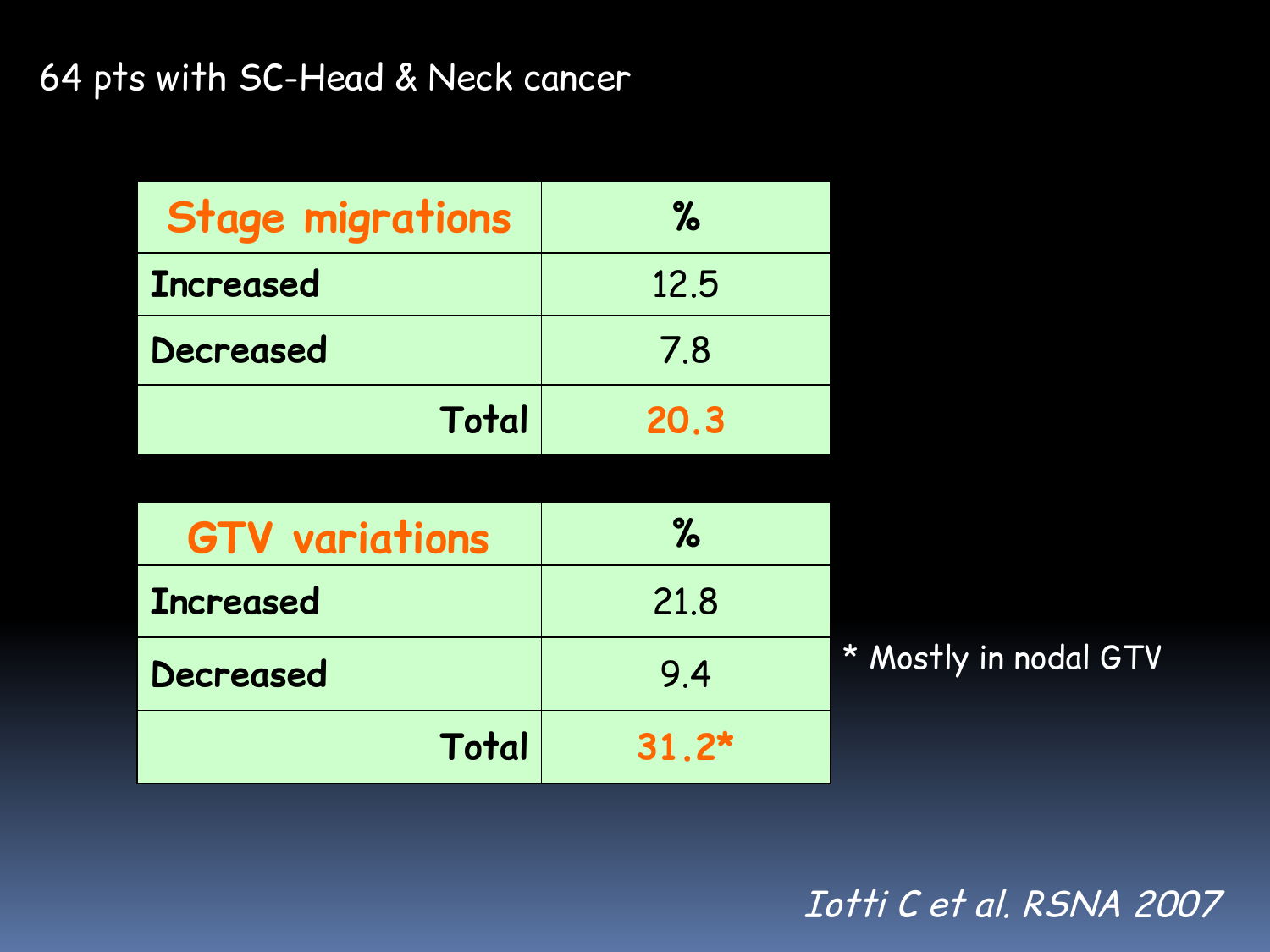

64 pts with SC-Head & Neck cancer
| Stage migrations | % |
| --- | --- |
| Increased | 12.5 |
| Decreased | 7.8 |
| Total | 20.3 |
| GTV variations | % |
| --- | --- |
| Increased | 21.8 |
| Decreased | 9.4 |
| Total | 31.2\* |
* Mostly in nodal GTV
 Iotti C et al. RSNA 2007